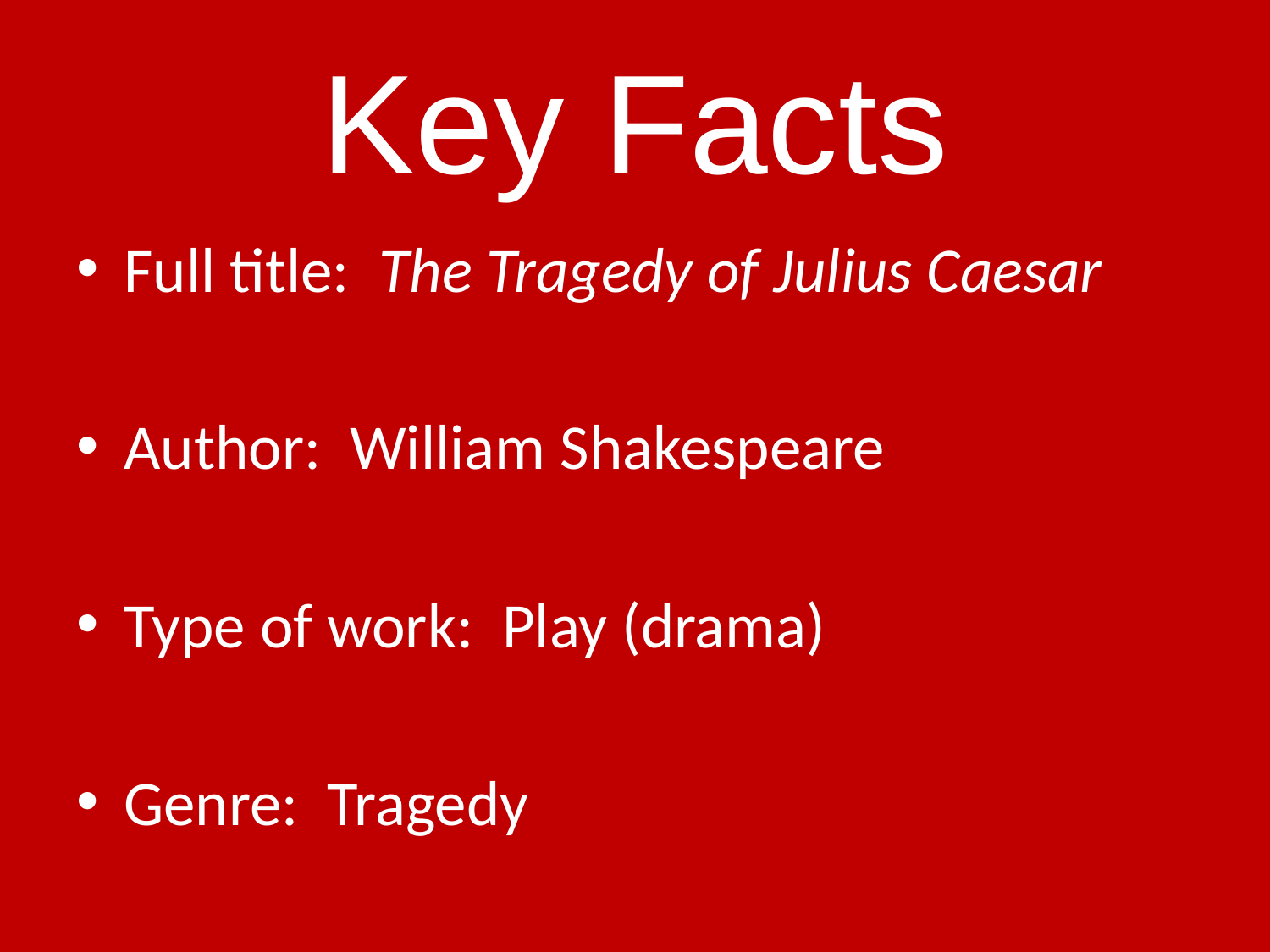

# Key Facts
Full title:  The Tragedy of Julius Caesar

Author:  William Shakespeare

Type of work:  Play (drama)

Genre:  Tragedy